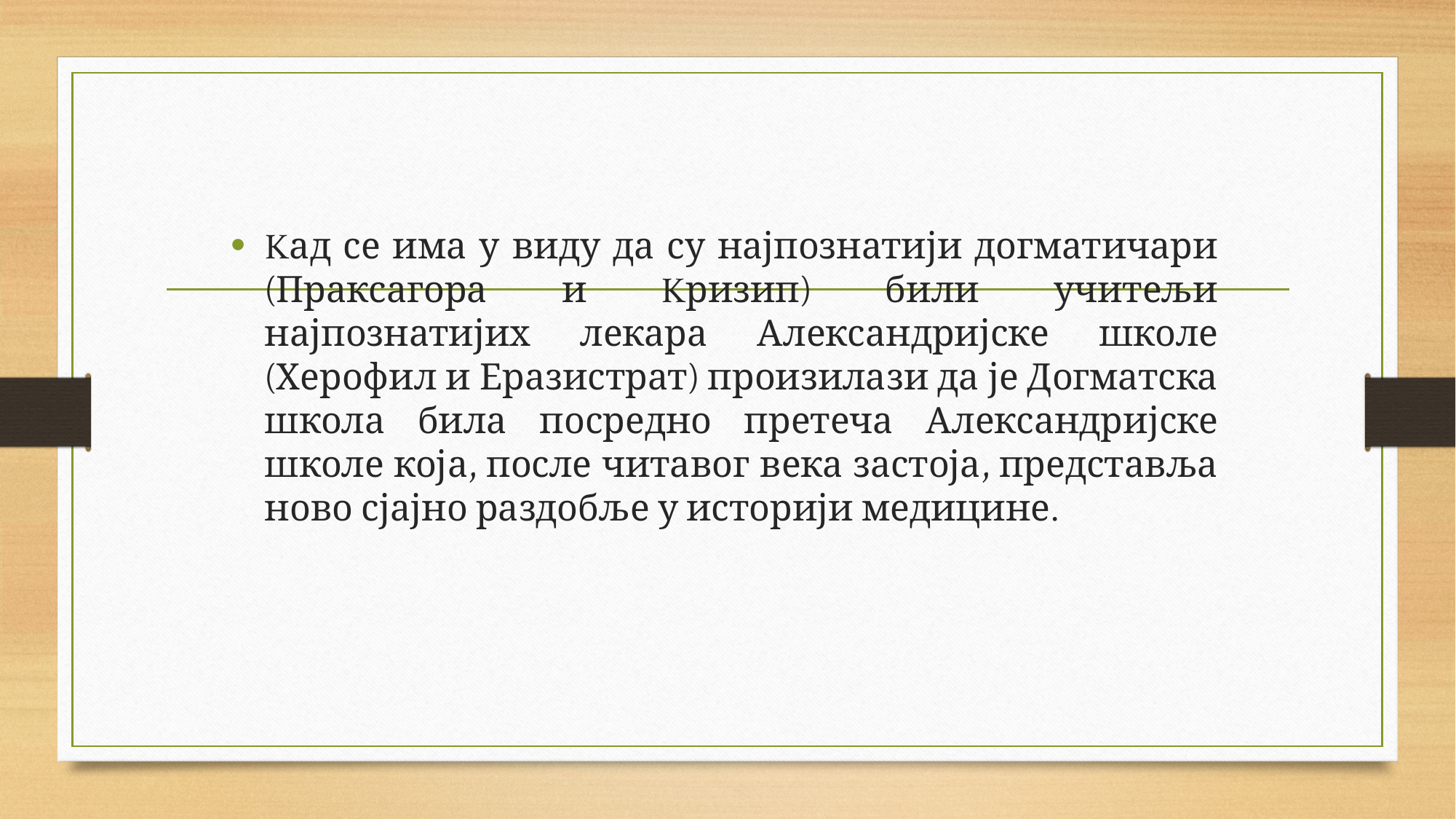

Kад се има у виду да су најпознатији догматичари (Праксагора и Kризип) били учитељи најпознатијих лекара Александријске школе (Херофил и Еразистрат) произилази да је Догматска школа била посредно претеча Александријске школе која, после читавог века застоја, представља ново сјајно раздобље у историји медицине.